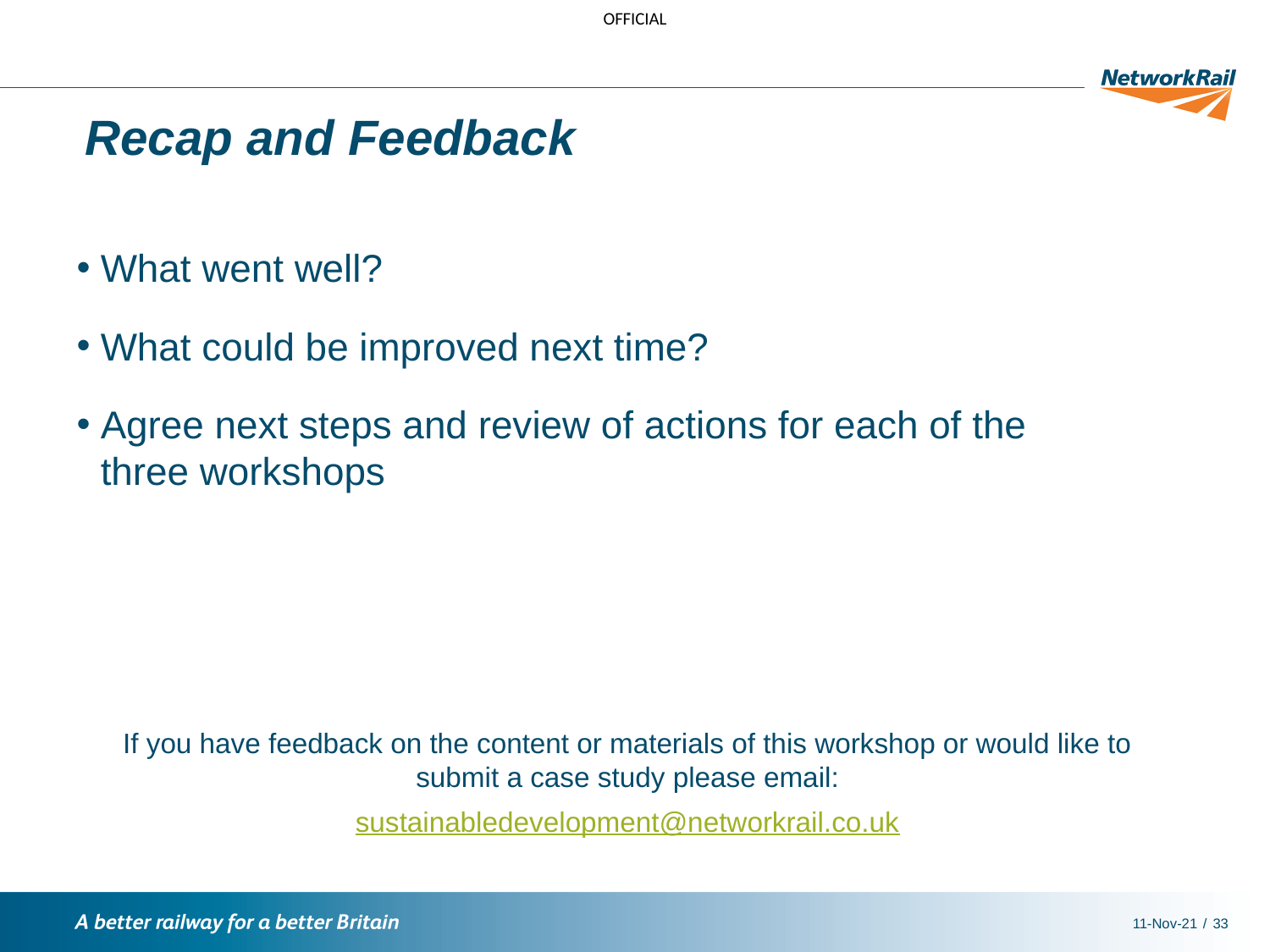

# Recap and Feedback
What went well?
What could be improved next time?
Agree next steps and review of actions for each of the three workshops
If you have feedback on the content or materials of this workshop or would like to submit a case study please email:
 sustainabledevelopment@networkrail.co.uk
11-Nov-21
33